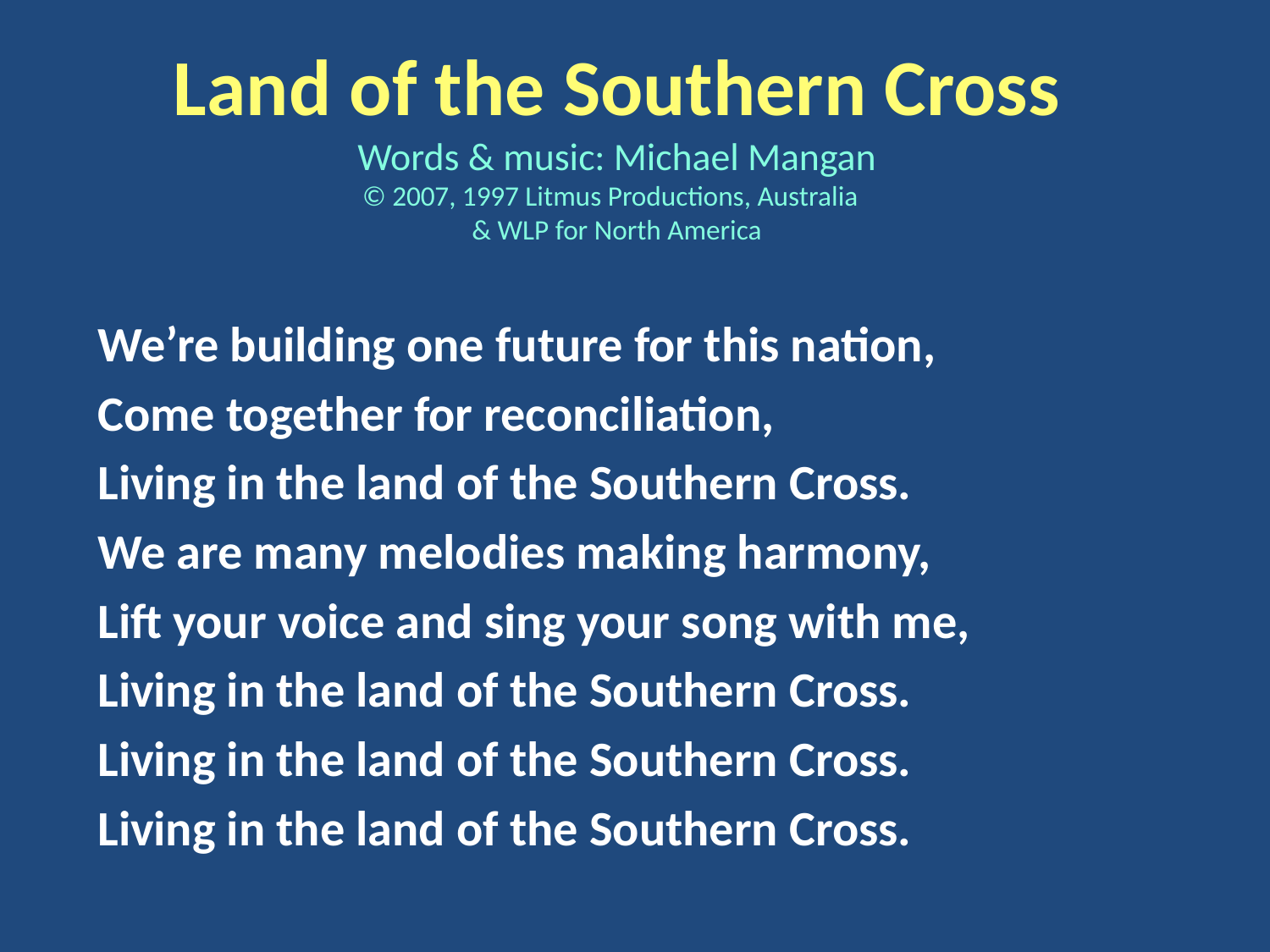

Land of the Southern Cross
Words & music: Michael Mangan
© 2007, 1997 Litmus Productions, Australia
& WLP for North America
We’re building one future for this nation,
Come together for reconciliation,
Living in the land of the Southern Cross.
We are many melodies making harmony,
Lift your voice and sing your song with me,
Living in the land of the Southern Cross.
Living in the land of the Southern Cross.
Living in the land of the Southern Cross.